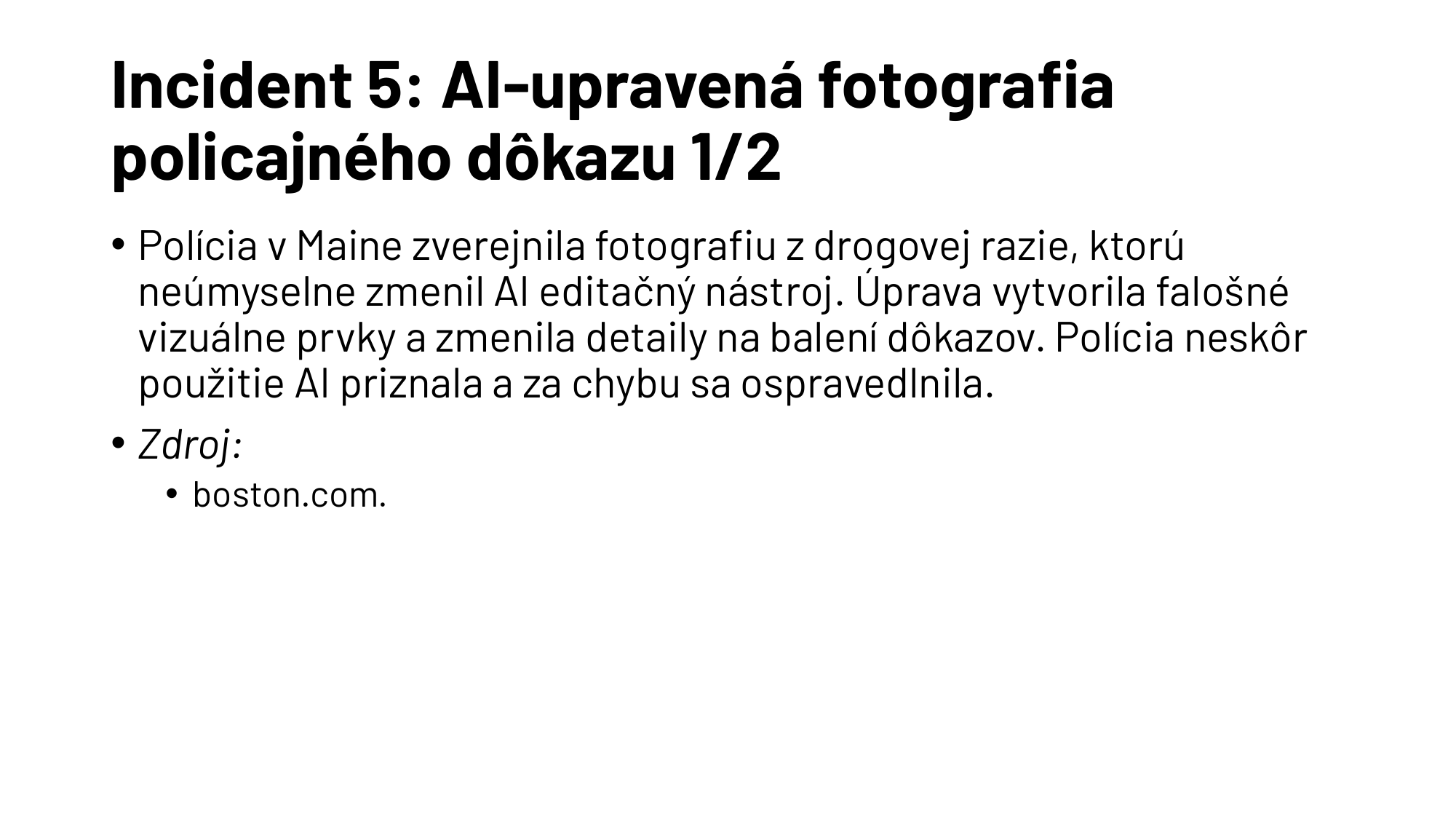

# Incident 5: AI-upravená fotografia policajného dôkazu 1/2
Polícia v Maine zverejnila fotografiu z drogovej razie, ktorú neúmyselne zmenil AI editačný nástroj. Úprava vytvorila falošné vizuálne prvky a zmenila detaily na balení dôkazov. Polícia neskôr použitie AI priznala a za chybu sa ospravedlnila.
Zdroj:
boston.com.